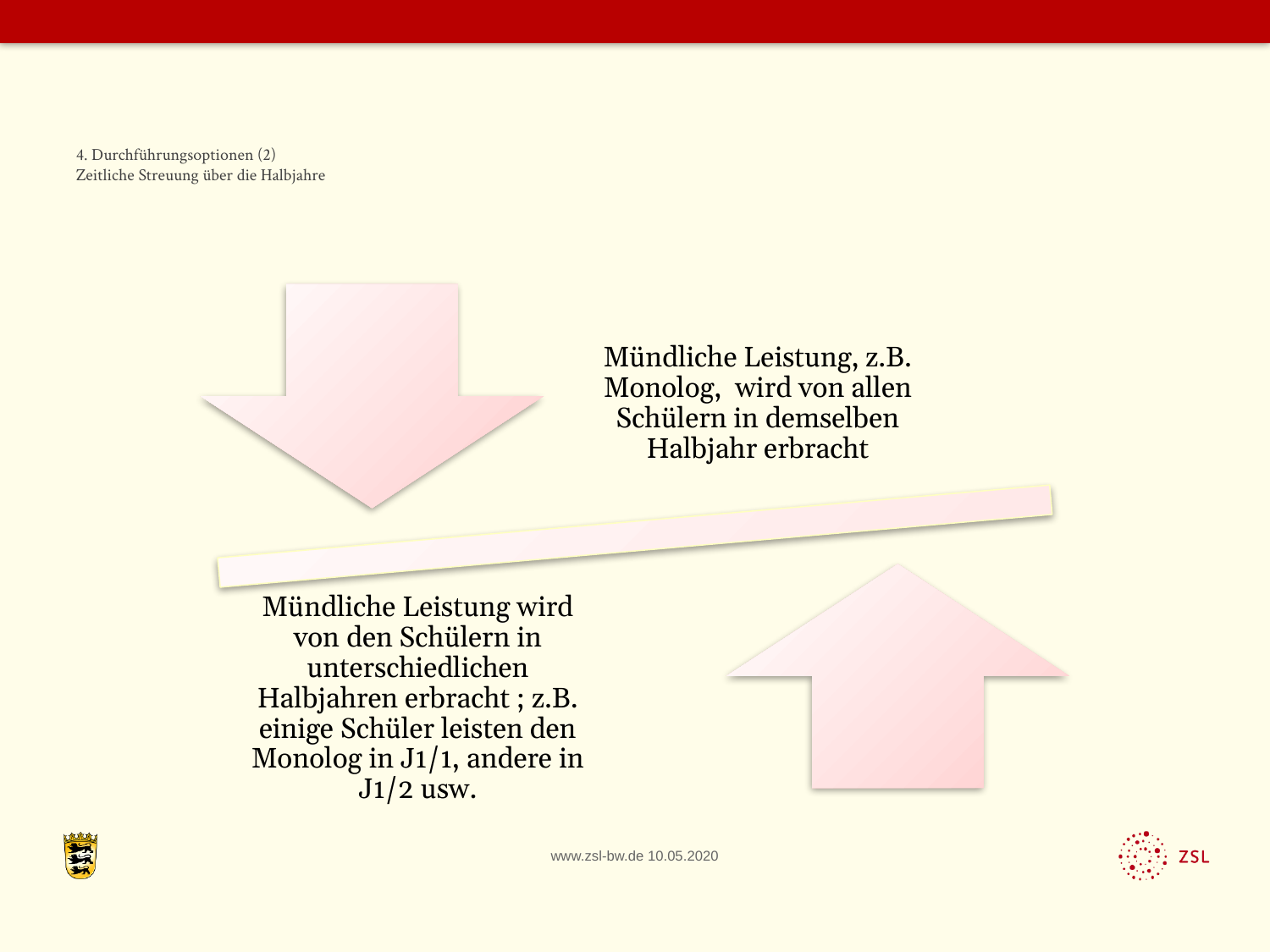

# 4. Durchführungsoptionen (2) Zeitliche Streuung über die Halbjahre
Mündliche Leistung, z.B. Monolog,  wird von allen Schülern in demselben Halbjahr erbracht
Mündliche Leistung wird von den Schülern in unterschiedlichen Halbjahren erbracht ; z.B. einige Schüler leisten den Monolog in J1/1, andere in J1/2 usw.